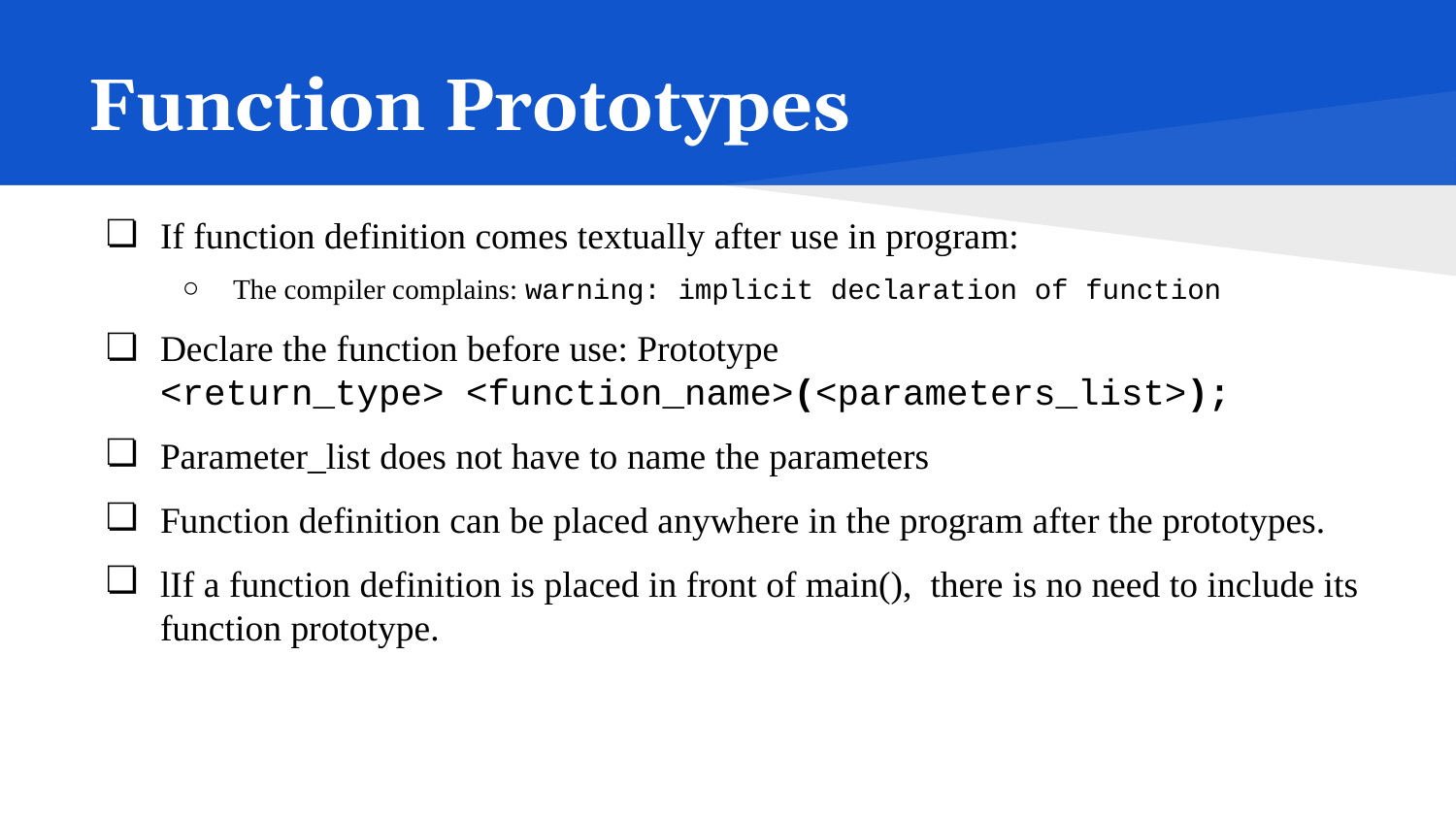

# Function Prototypes
If function definition comes textually after use in program:
The compiler complains: warning: implicit declaration of function
Declare the function before use: Prototype
<return_type> <function_name>(<parameters_list>);
Parameter_list does not have to name the parameters
Function definition can be placed anywhere in the program after the prototypes.
lIf a function definition is placed in front of main(),  there is no need to include its function prototype.